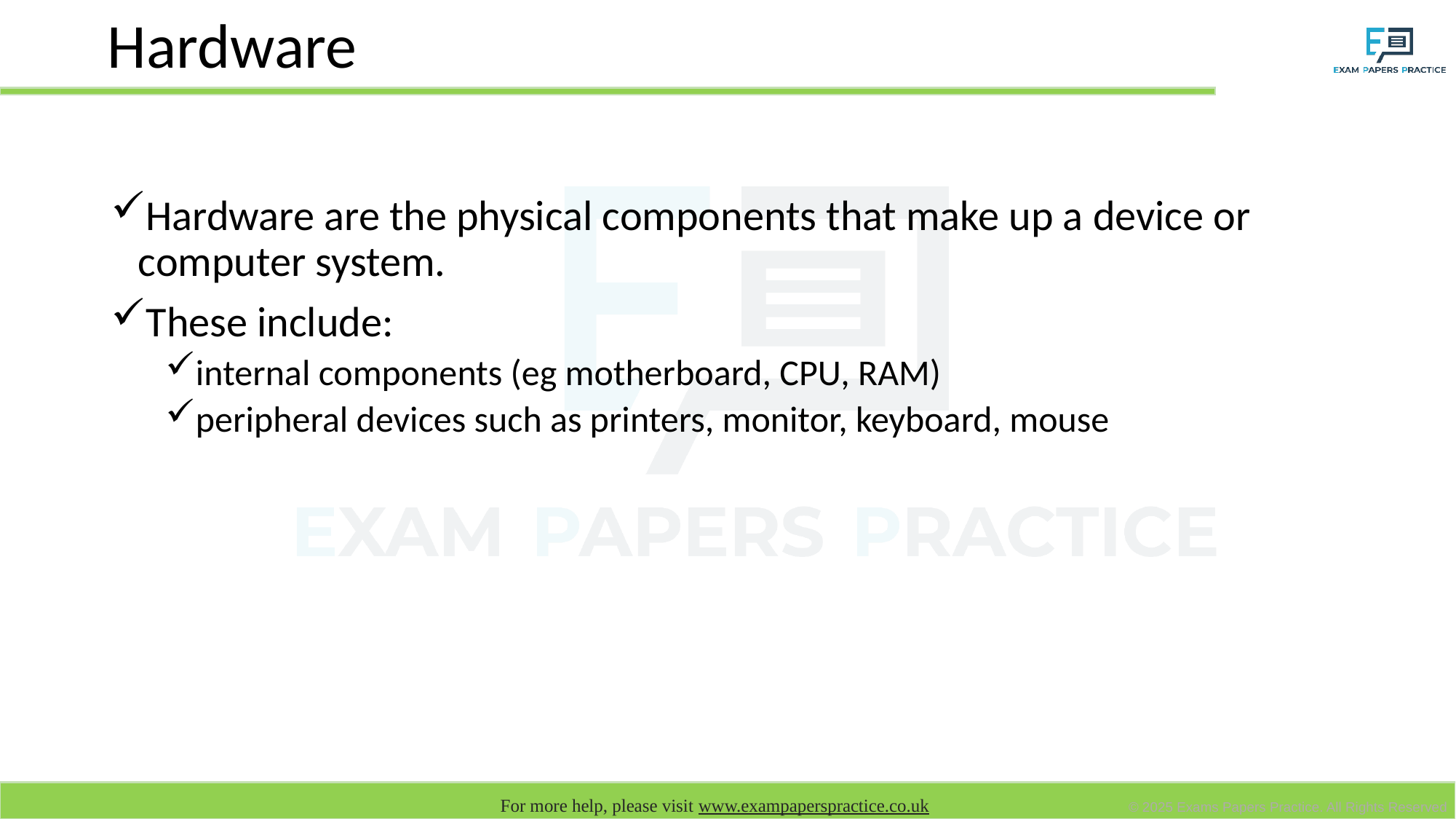

# Hardware
Hardware are the physical components that make up a device or computer system.
These include:
internal components (eg motherboard, CPU, RAM)
peripheral devices such as printers, monitor, keyboard, mouse